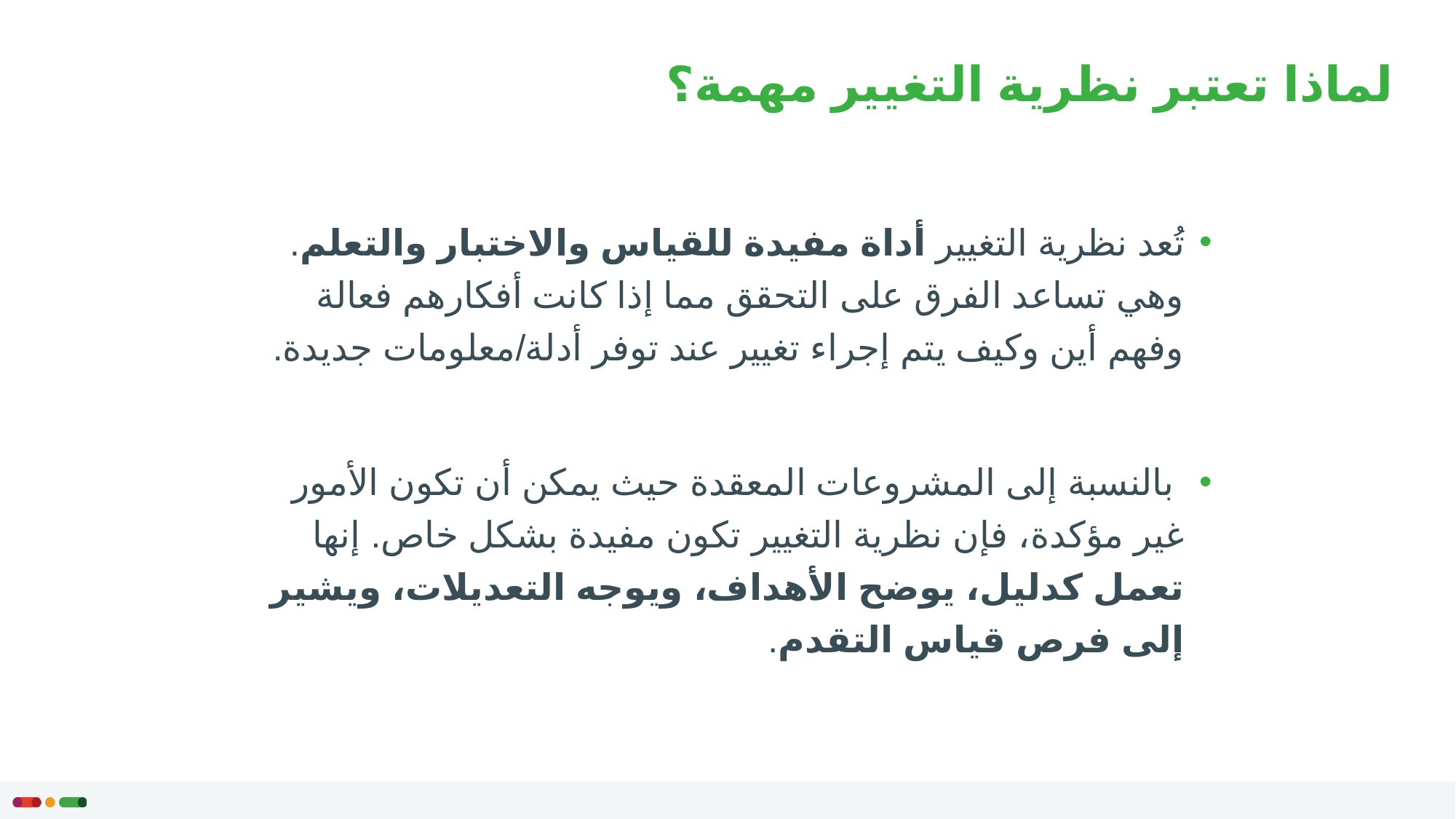

لماذا تعتبر نظرية التغيير مهمة؟
تُعد نظرية التغيير أداة مفيدة للقياس والاختبار والتعلم. وهي تساعد الفرق على التحقق مما إذا كانت أفكارهم فعالة وفهم أين وكيف يتم إجراء تغيير عند توفر أدلة/معلومات جديدة.

 بالنسبة إلى المشروعات المعقدة حيث يمكن أن تكون الأمور غير مؤكدة، فإن نظرية التغيير تكون مفيدة بشكل خاص. إنها تعمل كدليل، يوضح الأهداف، ويوجه التعديلات، ويشير إلى فرص قياس التقدم.